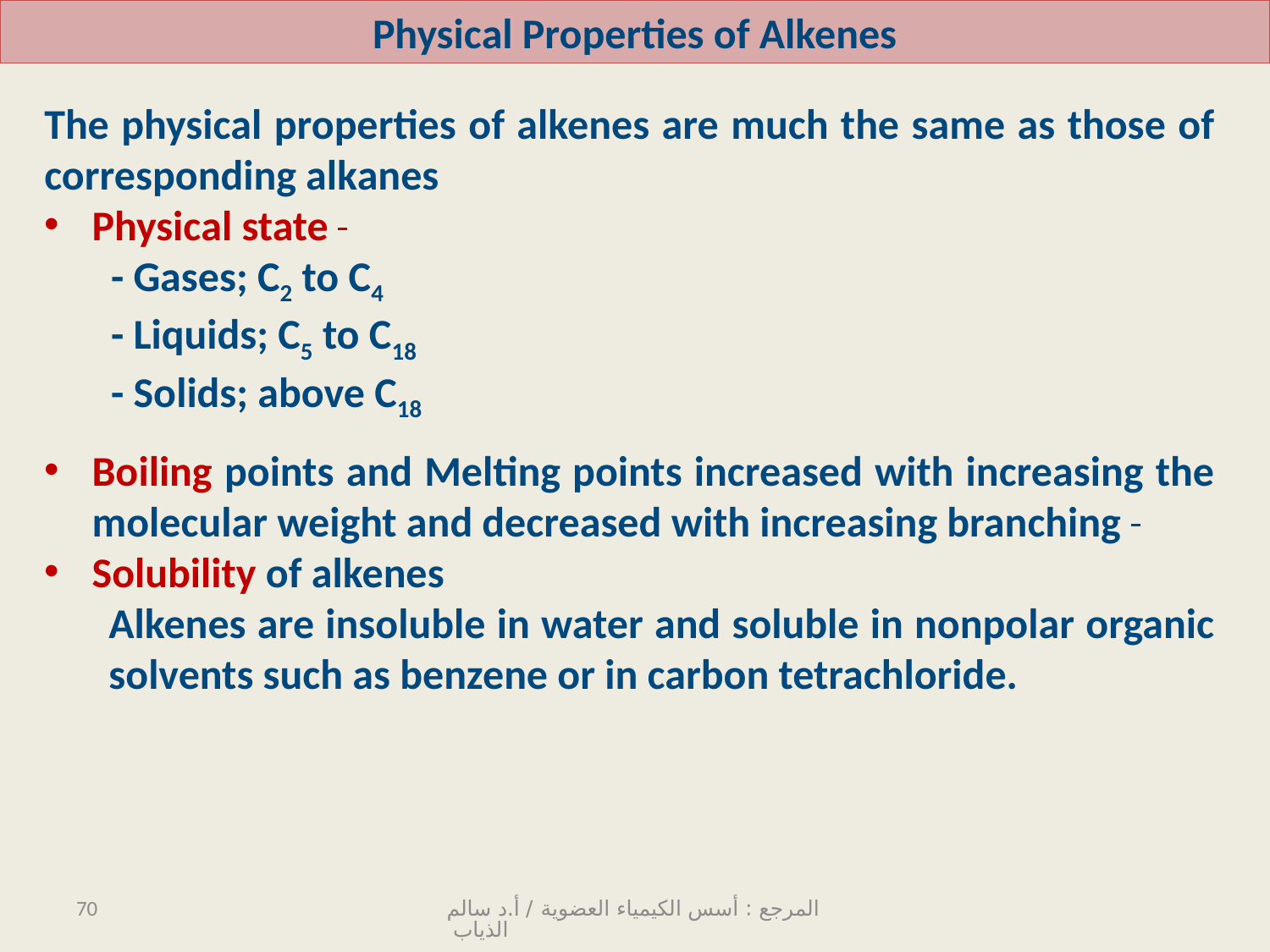

Physical Properties of Alkenes
The physical properties of alkenes are much the same as those of corresponding alkanes
Physical state
       - Gases; C2 to C4
       - Liquids; C5 to C18
       - Solids; above C18

Boiling points and Melting points increased with increasing the molecular weight and decreased with increasing branching
Solubility of alkenes
Alkenes are insoluble in water and soluble in nonpolar organic solvents such as benzene or in carbon tetrachloride.
70
المرجع : أسس الكيمياء العضوية / أ.د سالم الذياب